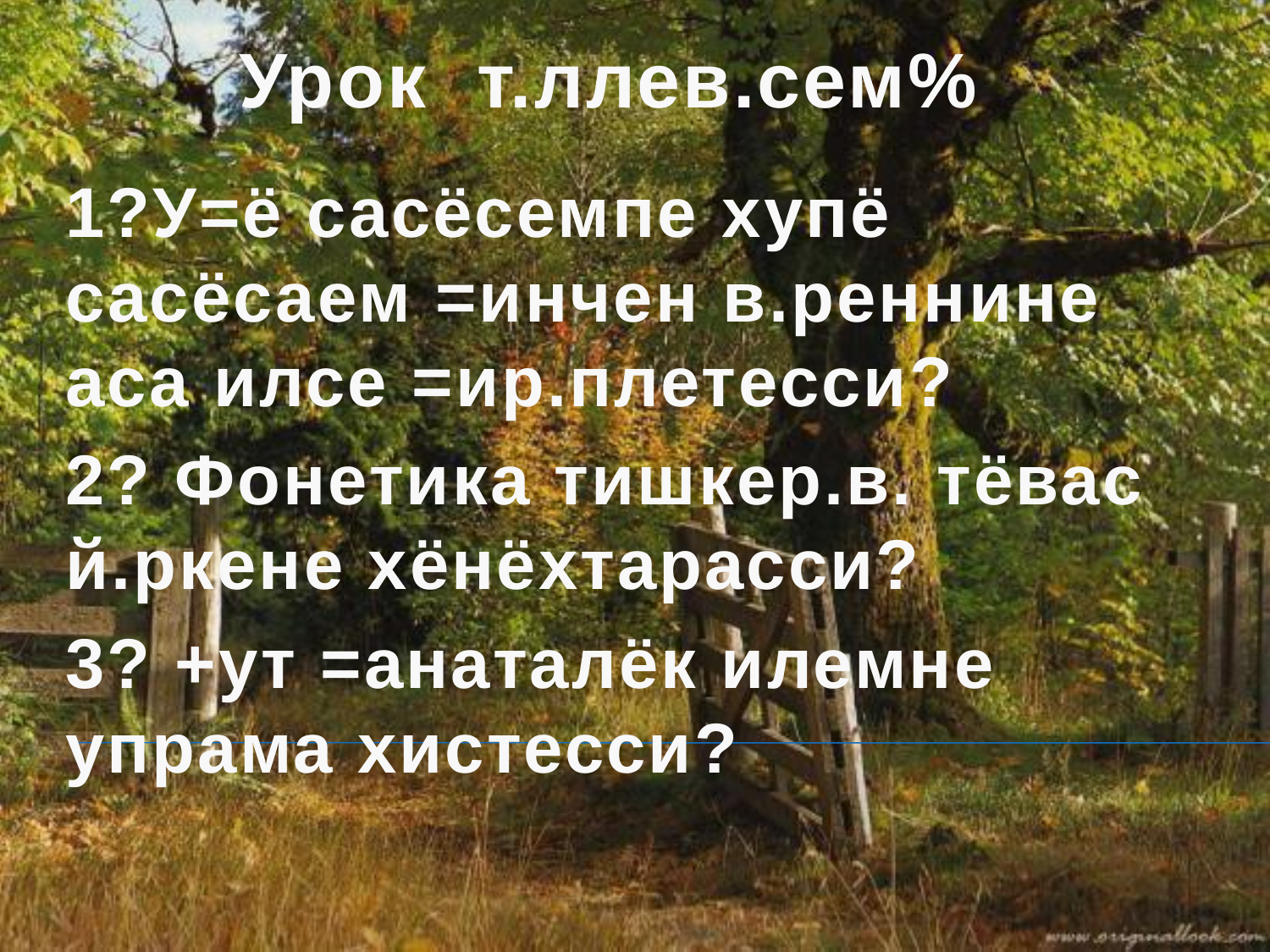

# Урок  т.ллев.сем%
1?У=ё сасёсемпе хупё сасёсаем =инчен в.реннине  аса илсе =ир.плетесси?
2? Фонетика тишкер.в. тёвас й.ркене хёнёхтарасси?
3? +ут =анаталёк илемне упрама хистесси?